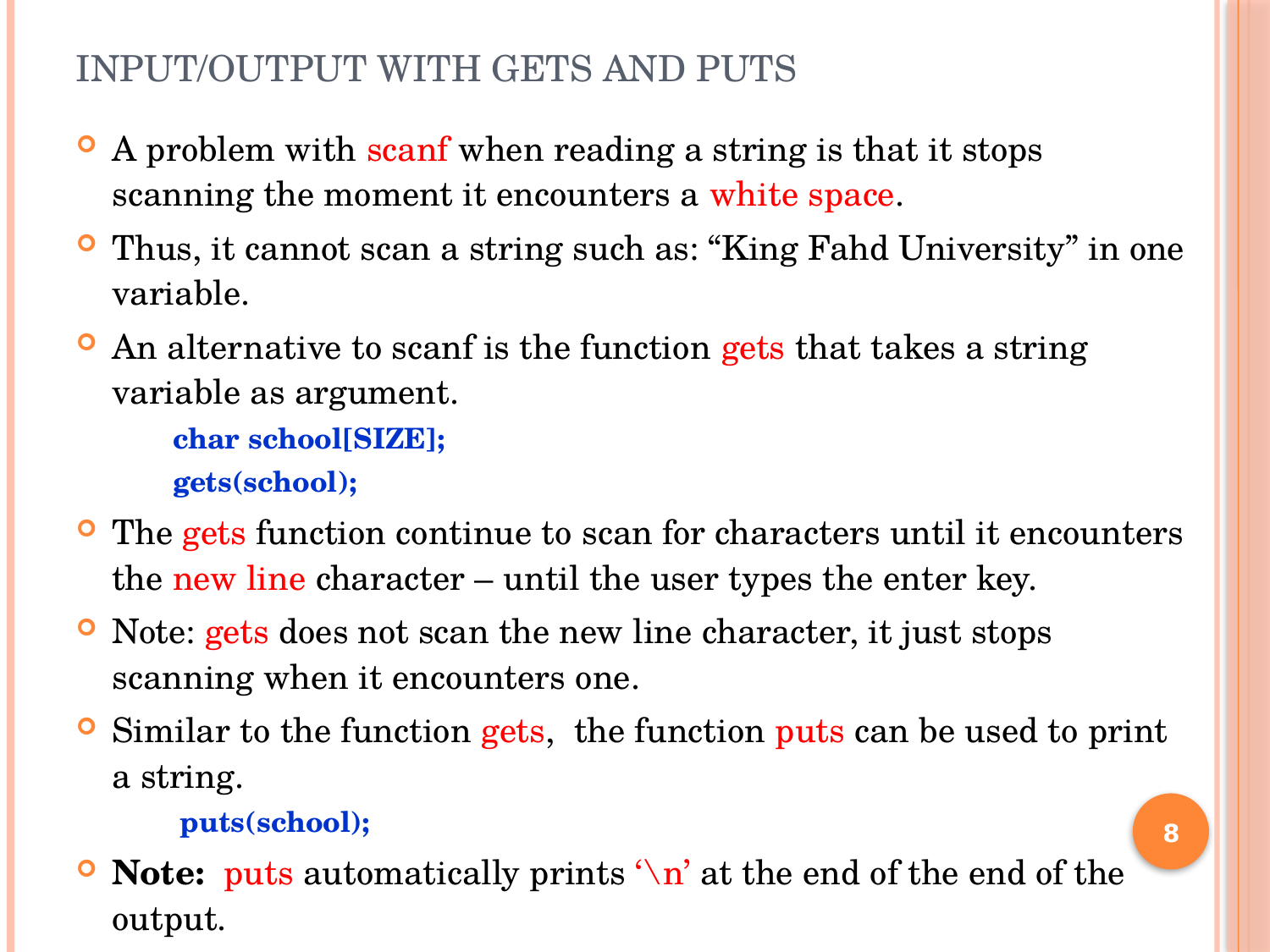

# Input/Output with gets and puts
A problem with scanf when reading a string is that it stops scanning the moment it encounters a white space.
Thus, it cannot scan a string such as: “King Fahd University” in one variable.
An alternative to scanf is the function gets that takes a string variable as argument.
char school[SIZE];
gets(school);
The gets function continue to scan for characters until it encounters the new line character – until the user types the enter key.
Note: gets does not scan the new line character, it just stops scanning when it encounters one.
Similar to the function gets,  the function puts can be used to print a string.
 puts(school);
Note:  puts automatically prints ‘\n’ at the end of the end of the output.
8